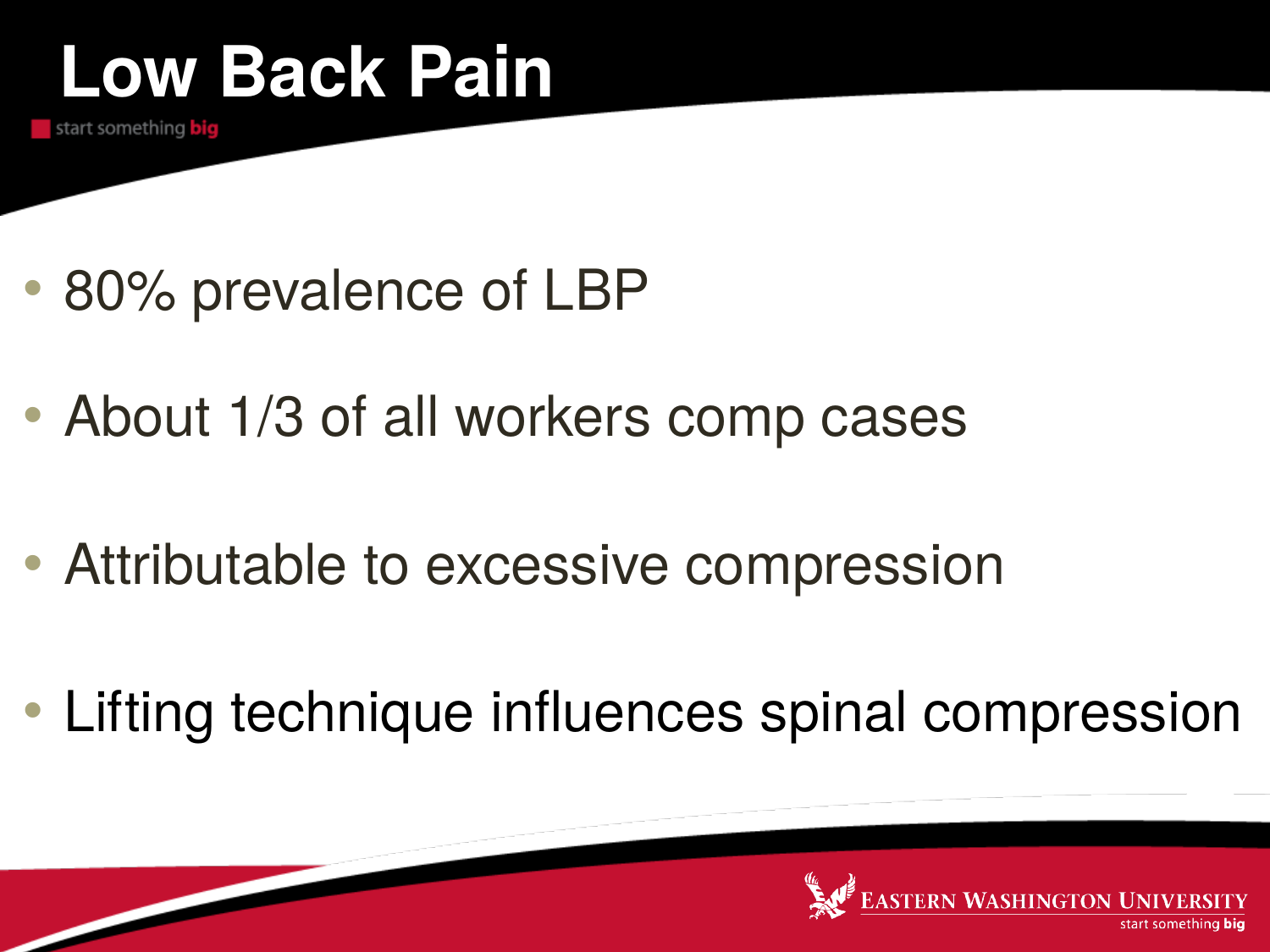

# Low Back Pain
80% prevalence of LBP

About 1/3 of all workers comp cases

Attributable to excessive compression

Lifting technique influences spinal compression